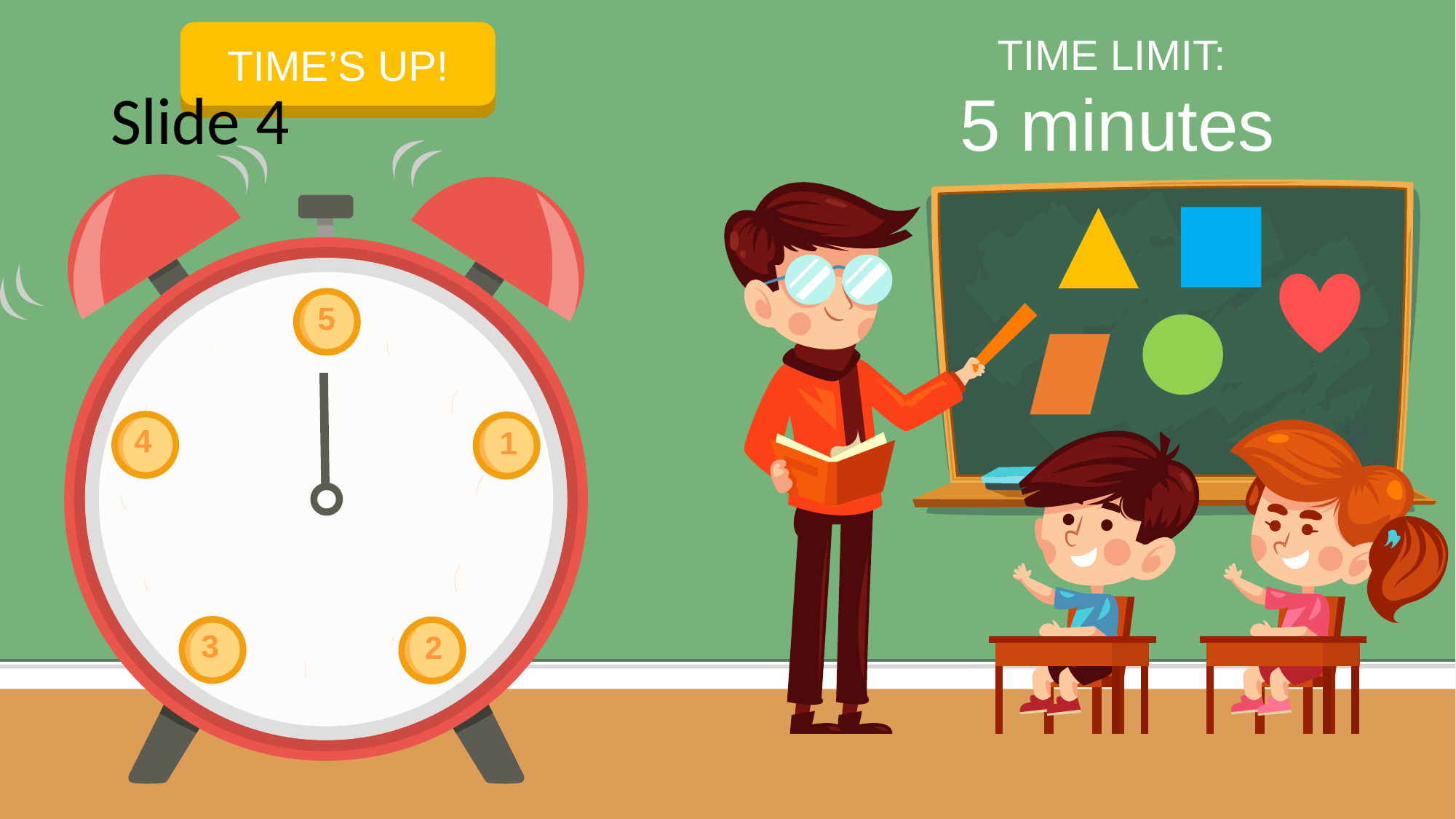

START TIMER

TIME’S UP!

5

4

1

3

2

TIME LIMIT:
5 minutes
# Slide 4